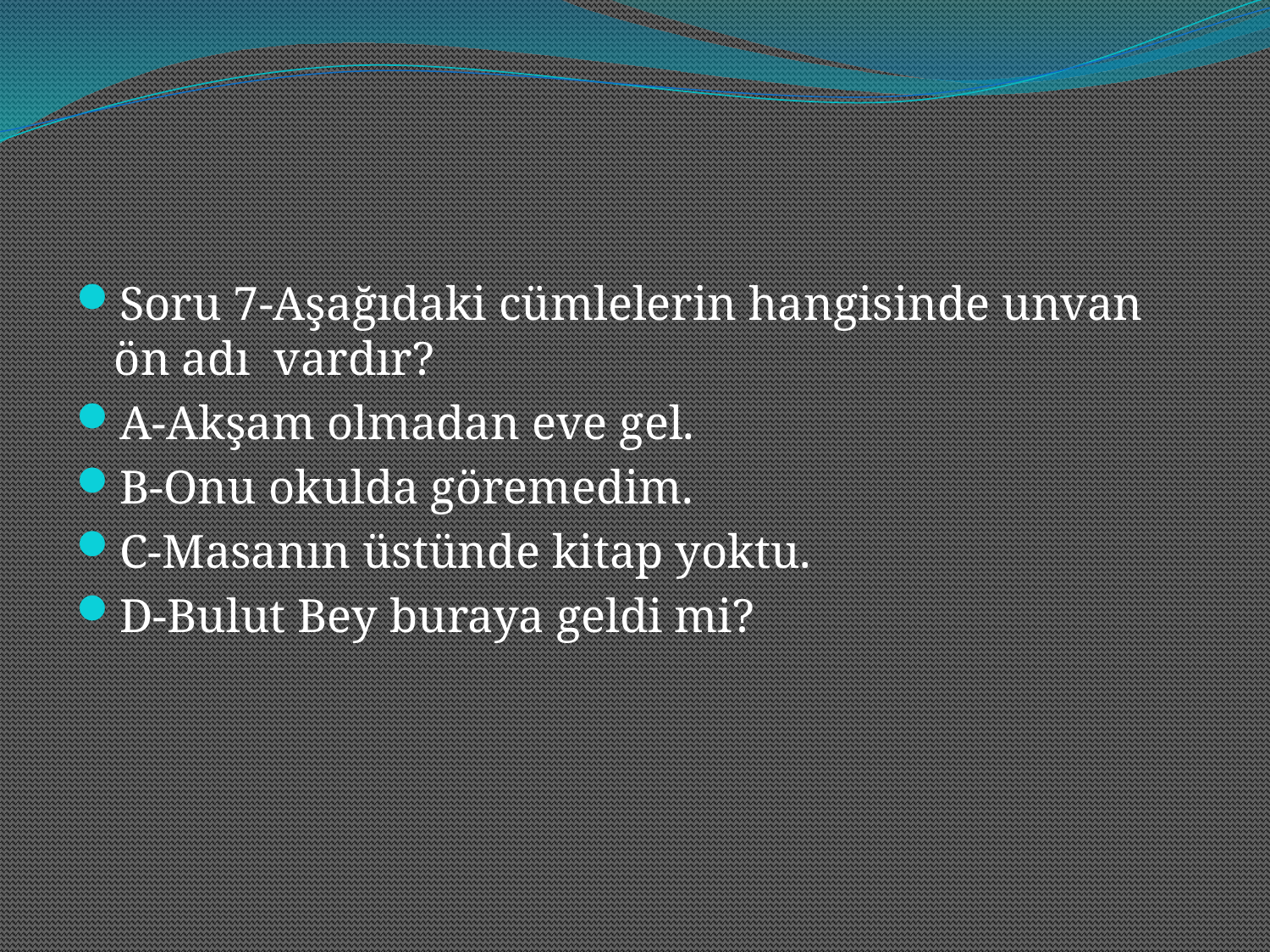

#
Soru 7-Aşağıdaki cümlelerin hangisinde unvan ön adı  vardır?
A-Akşam olmadan eve gel.
B-Onu okulda göremedim.
C-Masanın üstünde kitap yoktu.
D-Bulut Bey buraya geldi mi?